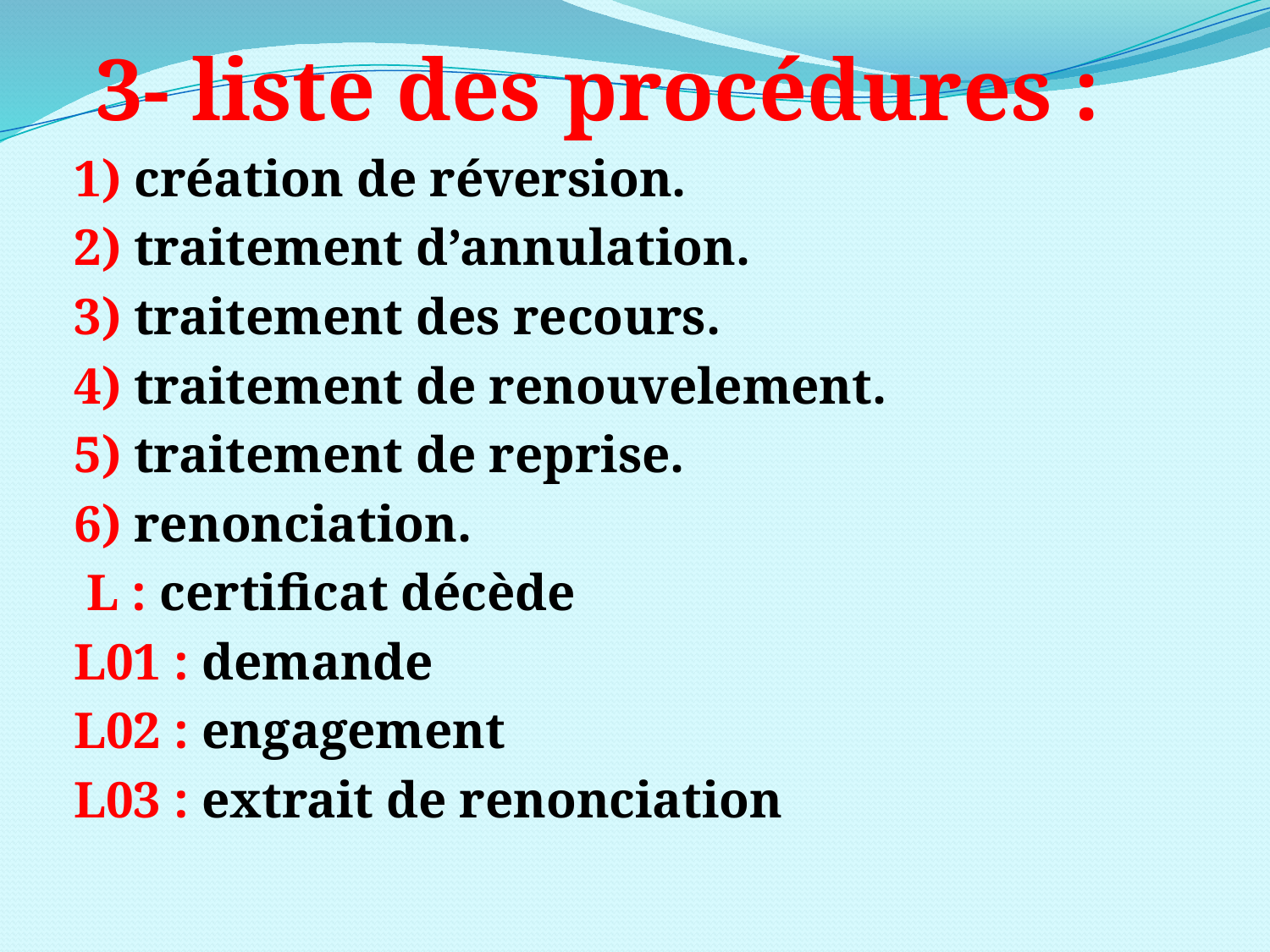

3- liste des procédures :
1) création de réversion.
2) traitement d’annulation.
3) traitement des recours.
4) traitement de renouvelement.
5) traitement de reprise.
6) renonciation.
 L : certificat décède
L01 : demande
L02 : engagement
L03 : extrait de renonciation